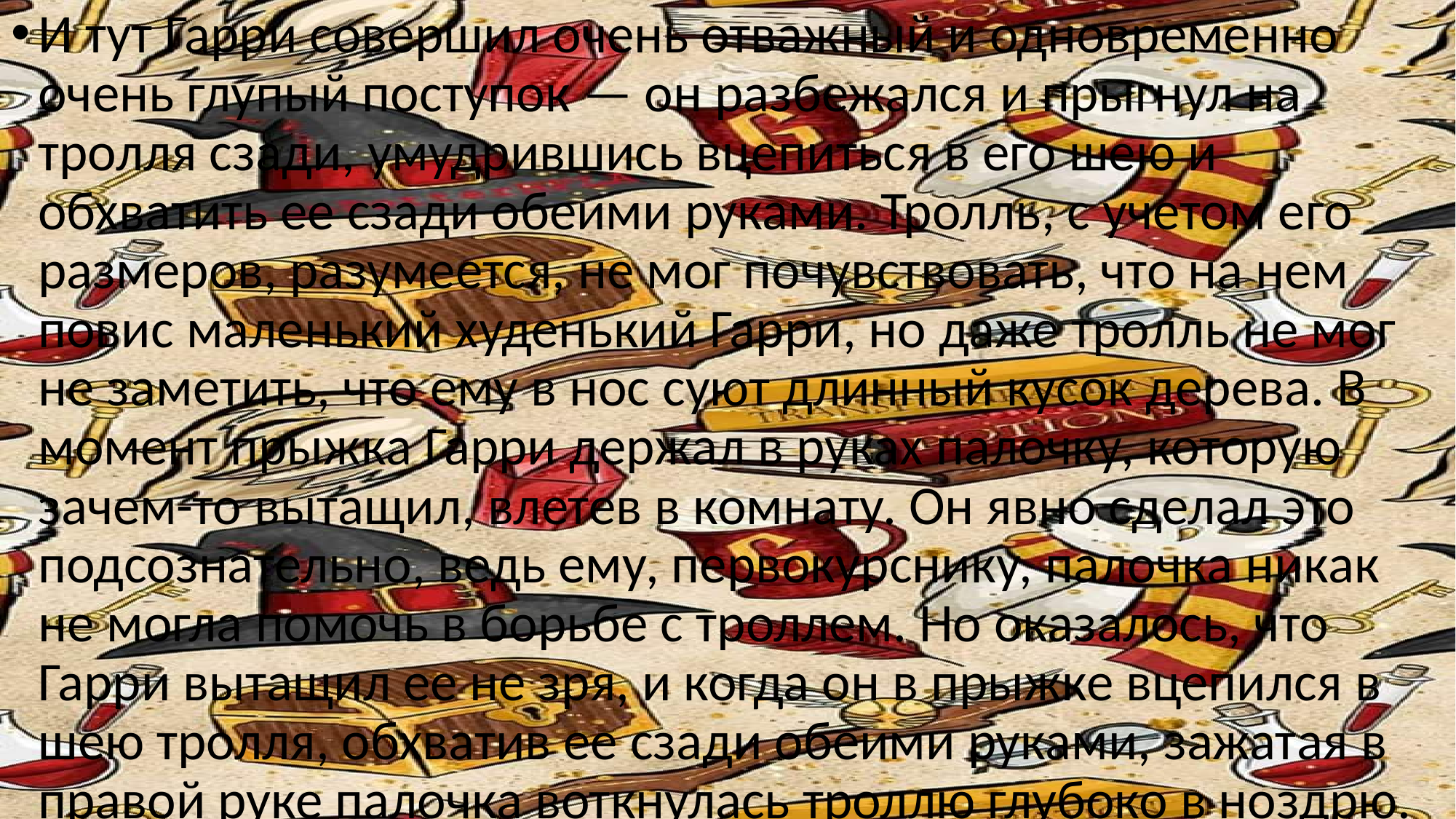

И тут Гарри совершил очень отважный и одновременно очень глупый поступок — он разбежался и прыгнул на тролля сзади, умудрившись вцепиться в его шею и обхватить ее сзади обеими руками. Тролль, с учетом его размеров, разумеется, не мог почувствовать, что на нем повис маленький худенький Гарри, но даже тролль не мог не заметить, что ему в нос суют длинный кусок дерева. В момент прыжка Гарри держал в руках палочку, которую зачем-то вытащил, влетев в комнату. Он явно сделал это подсознательно, ведь ему, первокурснику, палочка никак не могла помочь в борьбе с троллем. Но оказалось, что Гарри вытащил ее не зря, и когда он в прыжке вцепился в шею тролля, обхватив ее сзади обеими руками, зажатая в правой руке палочка воткнулась троллю глубоко в ноздрю.